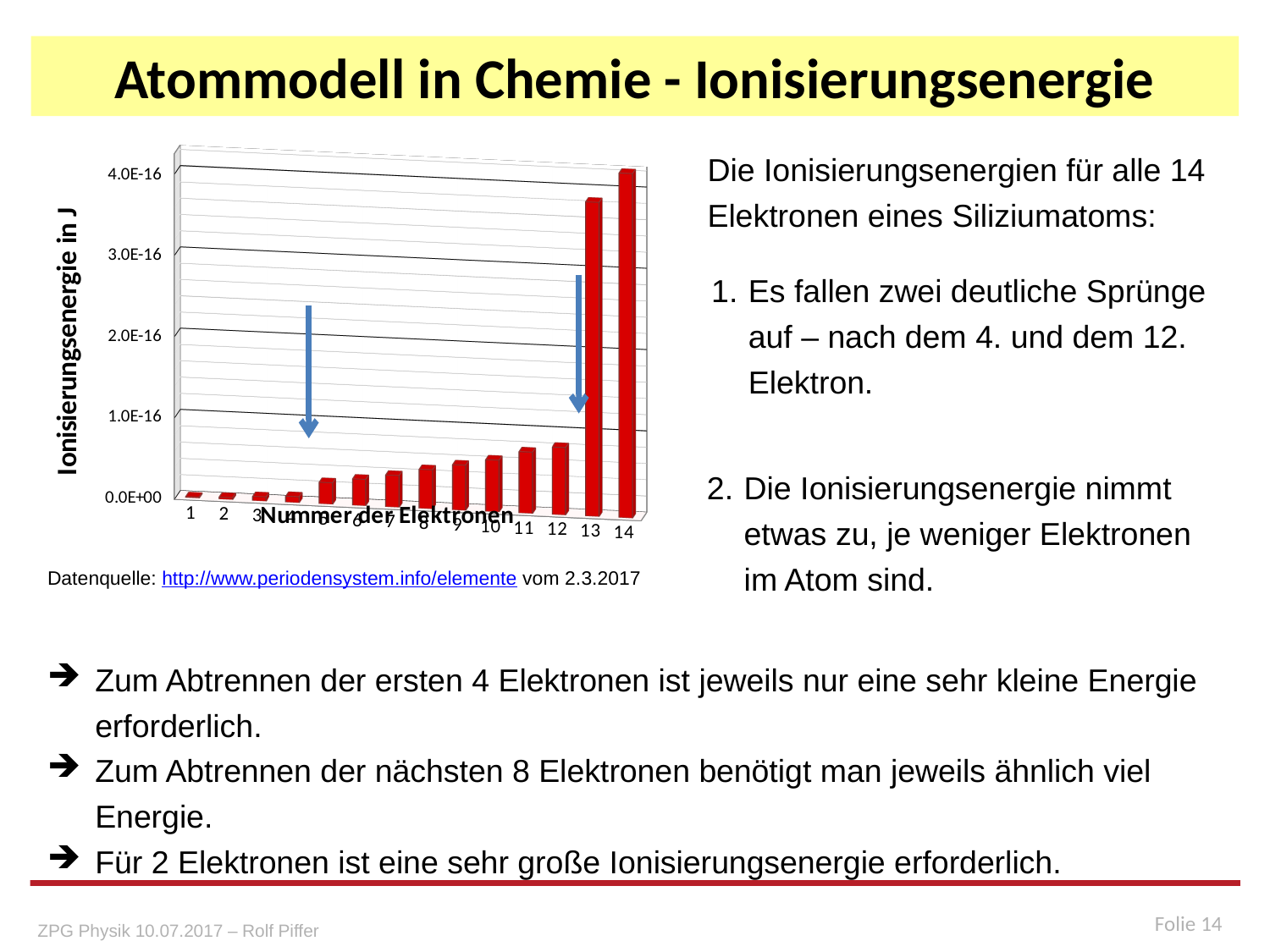

# Atommodell in Chemie - Ionisierungsenergie
Die Ionisierungsenergien für alle 14 Elektronen eines Siliziumatoms:

[unsupported chart]

Es fallen zwei deutliche Sprünge auf – nach dem 4. und dem 12. Elektron.

Die Ionisierungsenergie nimmt etwas zu, je weniger Elektronen im Atom sind.
Datenquelle: http://www.periodensystem.info/elemente vom 2.3.2017
Zum Abtrennen der ersten 4 Elektronen ist jeweils nur eine sehr kleine Energie erforderlich.
Zum Abtrennen der nächsten 8 Elektronen benötigt man jeweils ähnlich viel Energie.
Für 2 Elektronen ist eine sehr große Ionisierungsenergie erforderlich.

Folie 14
ZPG Physik 10.07.2017 – Rolf Piffer